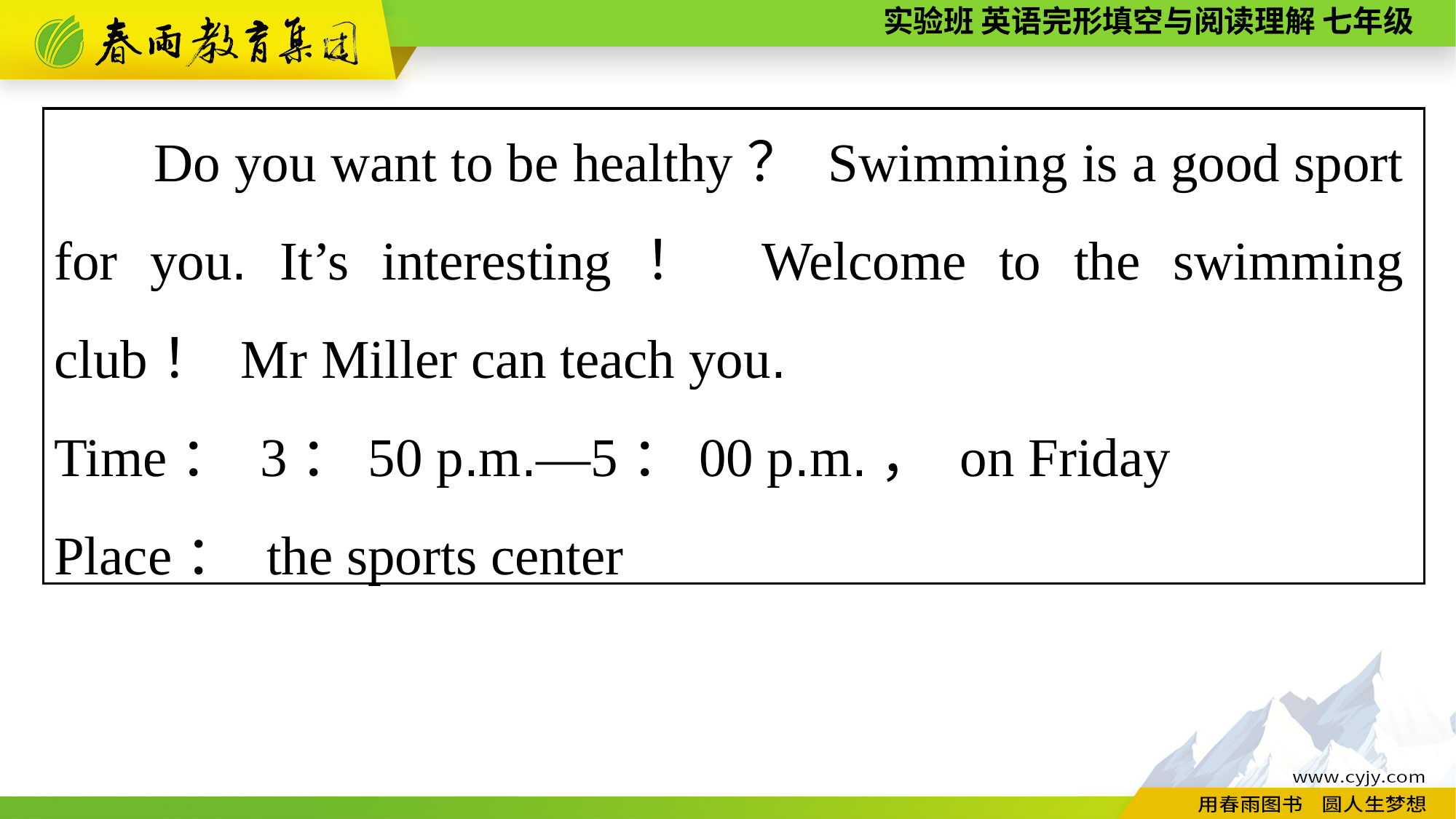

Do you want to be healthy？ Swimming is a good sport for you. It’s interesting！ Welcome to the swimming club！ Mr Miller can teach you.
Time： 3：50 p.m.—5：00 p.m.， on Friday
Place： the sports center